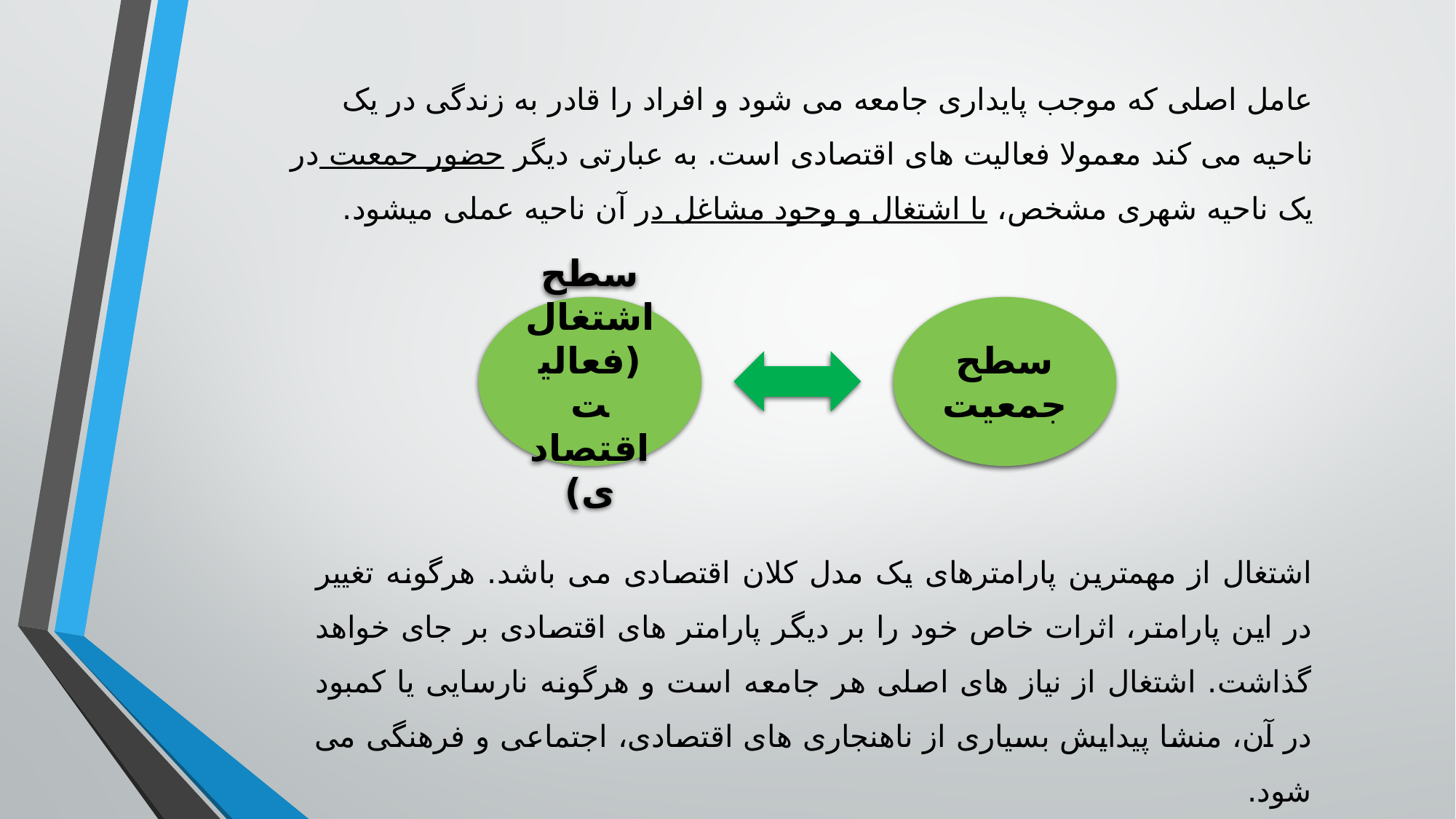

عامل اصلی که موجب پایداری جامعه می شود و افراد را قادر به زندگی در یک ناحیه می کند معمولا فعالیت های اقتصادی است. به عبارتی دیگر حضور جمعیت در یک ناحیه شهری مشخص، با اشتغال و وجود مشاغل در آن ناحیه عملی میشود.
سطح اشتغال
(فعالیت اقتصادی)
سطح جمعیت

اشتغال از مهمترین پارامترهای یک مدل کلان اقتصادی می باشد. هرگونه تغییر در این پارامتر، اثرات خاص خود را بر دیگر پارامتر های اقتصادی بر جای خواهد گذاشت. اشتغال از نیاز های اصلی هر جامعه است و هرگونه نارسایی یا کمبود در آن، منشا پیدایش بسیاری از ناهنجاری های اقتصادی، اجتماعی و فرهنگی می شود.